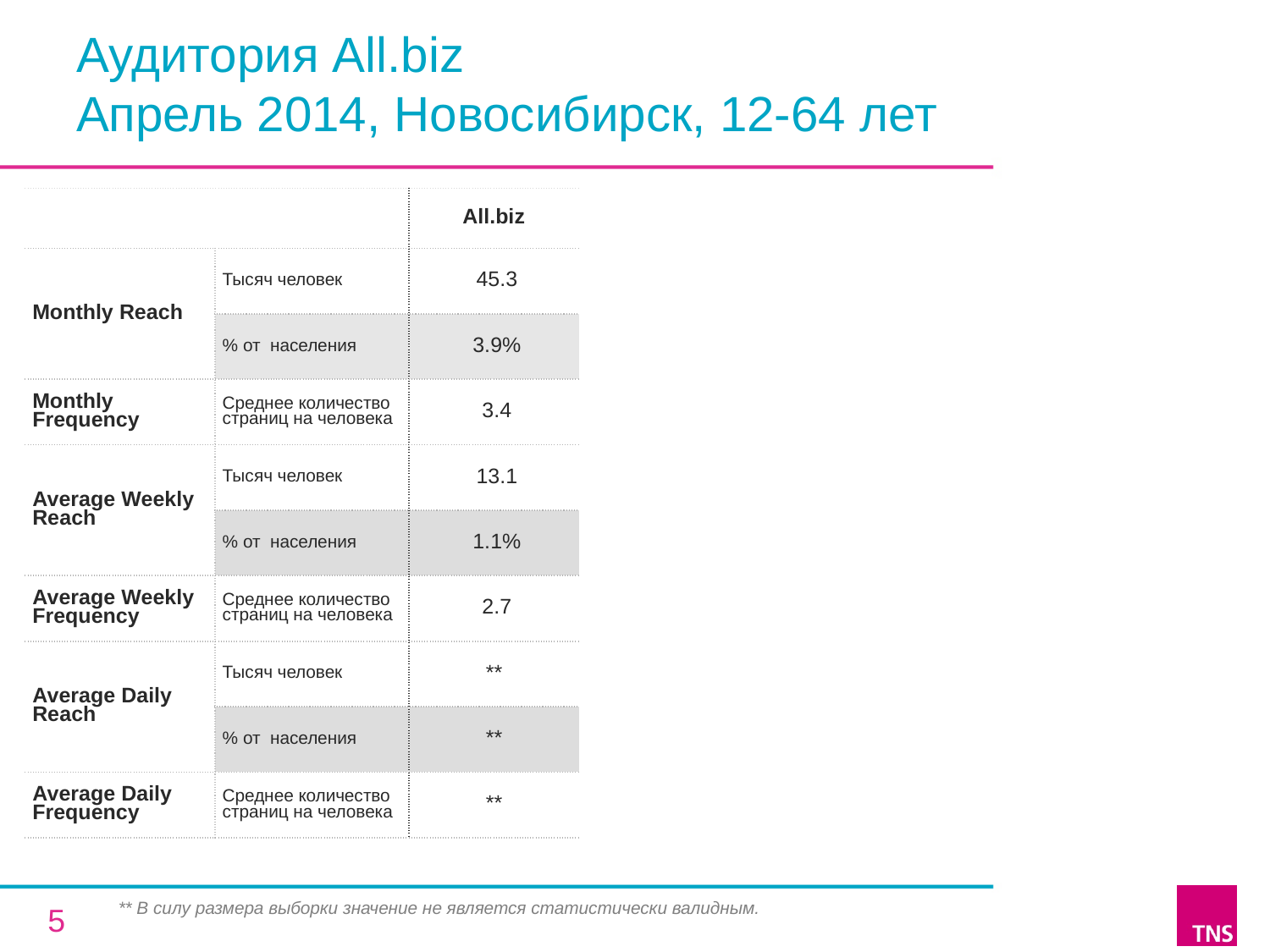

# Аудитория All.biz Апрель 2014, Новосибирск, 12-64 лет
|  |  | All.biz |
| --- | --- | --- |
| Monthly Reach | Тысяч человек | 45.3 |
|  | % от населения | 3.9% |
| Monthly Frequency | Среднее количество страниц на человека | 3.4 |
| Average Weekly Reach | Тысяч человек | 13.1 |
|  | % от населения | 1.1% |
| Average Weekly Frequency | Среднее количество страниц на человека | 2.7 |
| Average Daily Reach | Тысяч человек | \*\* |
|  | % от населения | \*\* |
| Average Daily Frequency | Среднее количество страниц на человека | \*\* |
** В силу размера выборки значение не является статистически валидным.
5